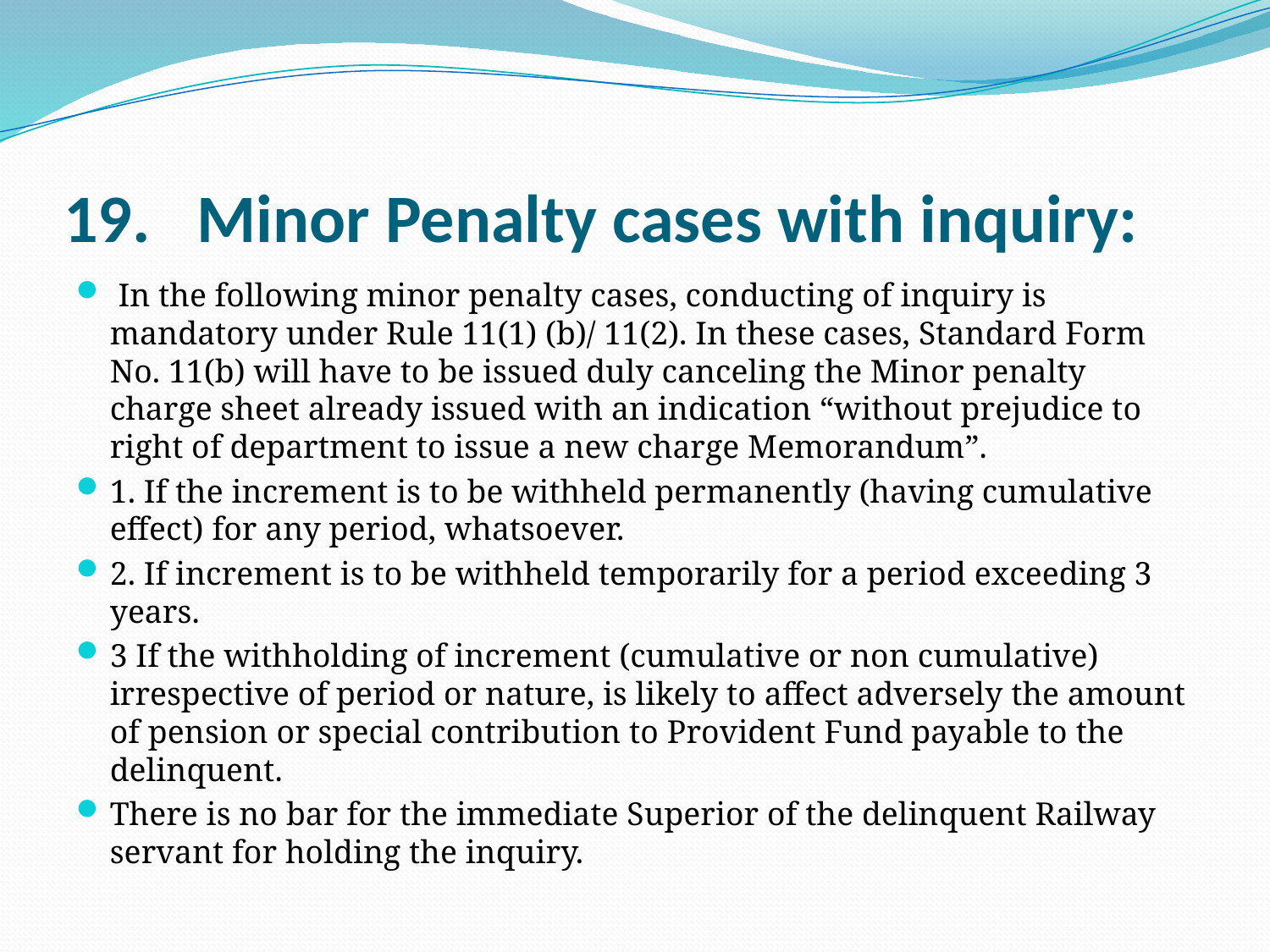

# 19.   Minor Penalty cases with inquiry:
 In the following minor penalty cases, conducting of inquiry is mandatory under Rule 11(1) (b)/ 11(2). In these cases, Standard Form No. 11(b) will have to be issued duly canceling the Minor penalty charge sheet already issued with an indication “without prejudice to right of department to issue a new charge Memorandum”.
1. If the increment is to be withheld permanently (having cumulative effect) for any period, whatsoever.
2. If increment is to be withheld temporarily for a period exceeding 3 years.
3 If the withholding of increment (cumulative or non cumulative) irrespective of period or nature, is likely to affect adversely the amount of pension or special contribution to Provident Fund payable to the delinquent.
There is no bar for the immediate Superior of the delinquent Railway servant for holding the inquiry.